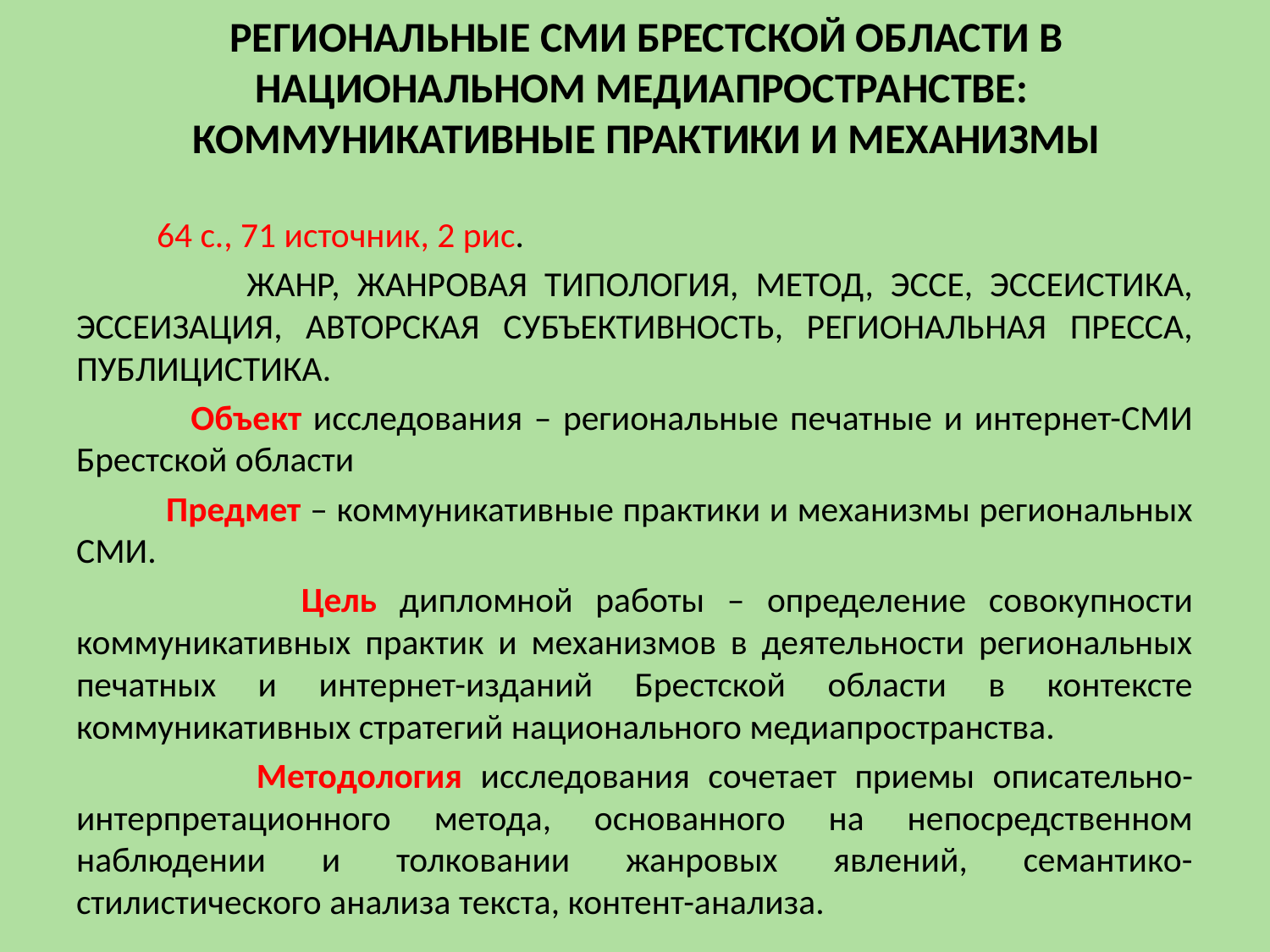

# РЕГИОНАЛЬНЫЕ СМИ БРЕСТСКОЙ ОБЛАСТИ В НАЦИОНАЛЬНОМ МЕДИАПРОСТРАНСТВЕ: КОММУНИКАТИВНЫЕ ПРАКТИКИ И МЕХАНИЗМЫ
          64 с., 71 источник, 2 рис.
          ЖАНР, ЖАНРОВАЯ ТИПОЛОГИЯ, МЕТОД, ЭССЕ, ЭССЕИСТИКА, ЭССЕИЗАЦИЯ, АВТОРСКАЯ СУБЪЕКТИВНОСТЬ, РЕГИОНАЛЬНАЯ ПРЕССА, ПУБЛИЦИСТИКА.
          Объект исследования – региональные печатные и интернет-СМИ Брестской области
          Предмет – коммуникативные практики и механизмы региональных СМИ.
          Цель дипломной работы – определение совокупности коммуникативных практик и механизмов в деятельности региональных печатных и интернет-изданий Брестской области в контексте коммуникативных стратегий национального медиапространства.
          Методология исследования сочетает приемы описательно-интерпретационного метода, основанного на непосредственном наблюдении и толковании жанровых явлений, семантико-стилистического анализа текста, контент-анализа.